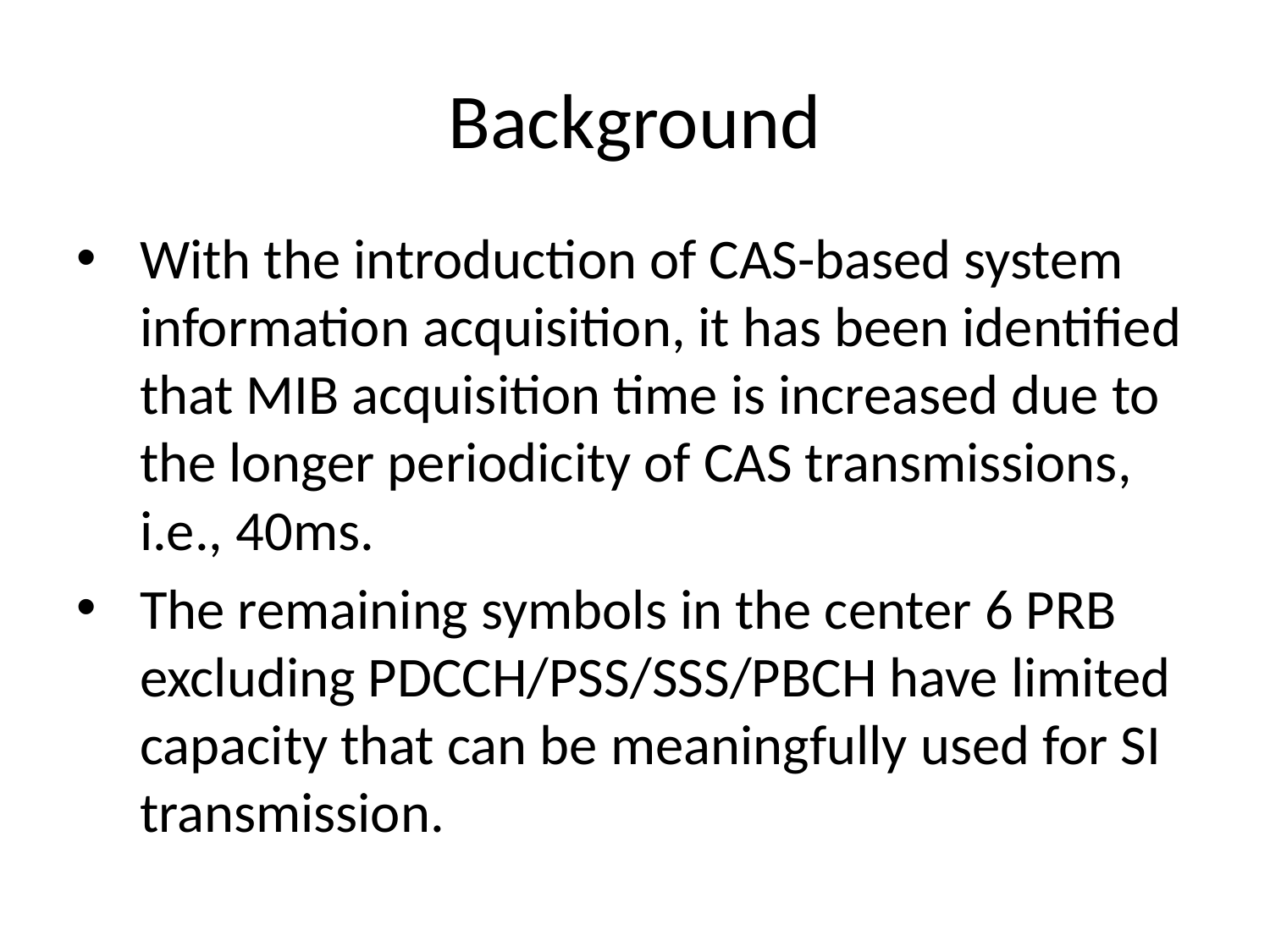

# Background
With the introduction of CAS-based system information acquisition, it has been identified that MIB acquisition time is increased due to the longer periodicity of CAS transmissions, i.e., 40ms.
The remaining symbols in the center 6 PRB excluding PDCCH/PSS/SSS/PBCH have limited capacity that can be meaningfully used for SI transmission.